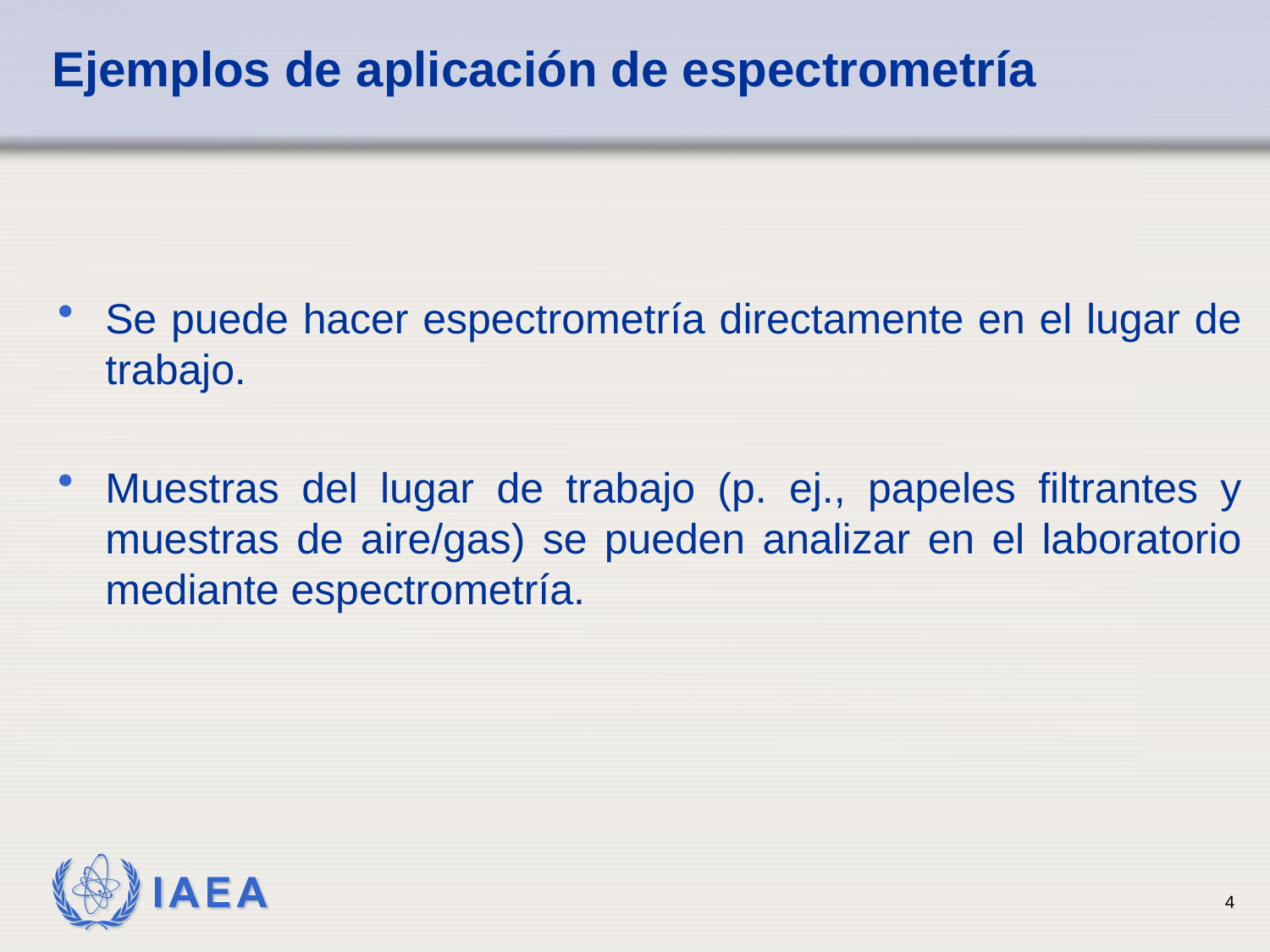

# Ejemplos de aplicación de espectrometría

Se puede hacer espectrometría directamente en el lugar de trabajo.

Muestras del lugar de trabajo (p. ej., papeles filtrantes y muestras de aire/gas) se pueden analizar en el laboratorio mediante espectrometría.
4